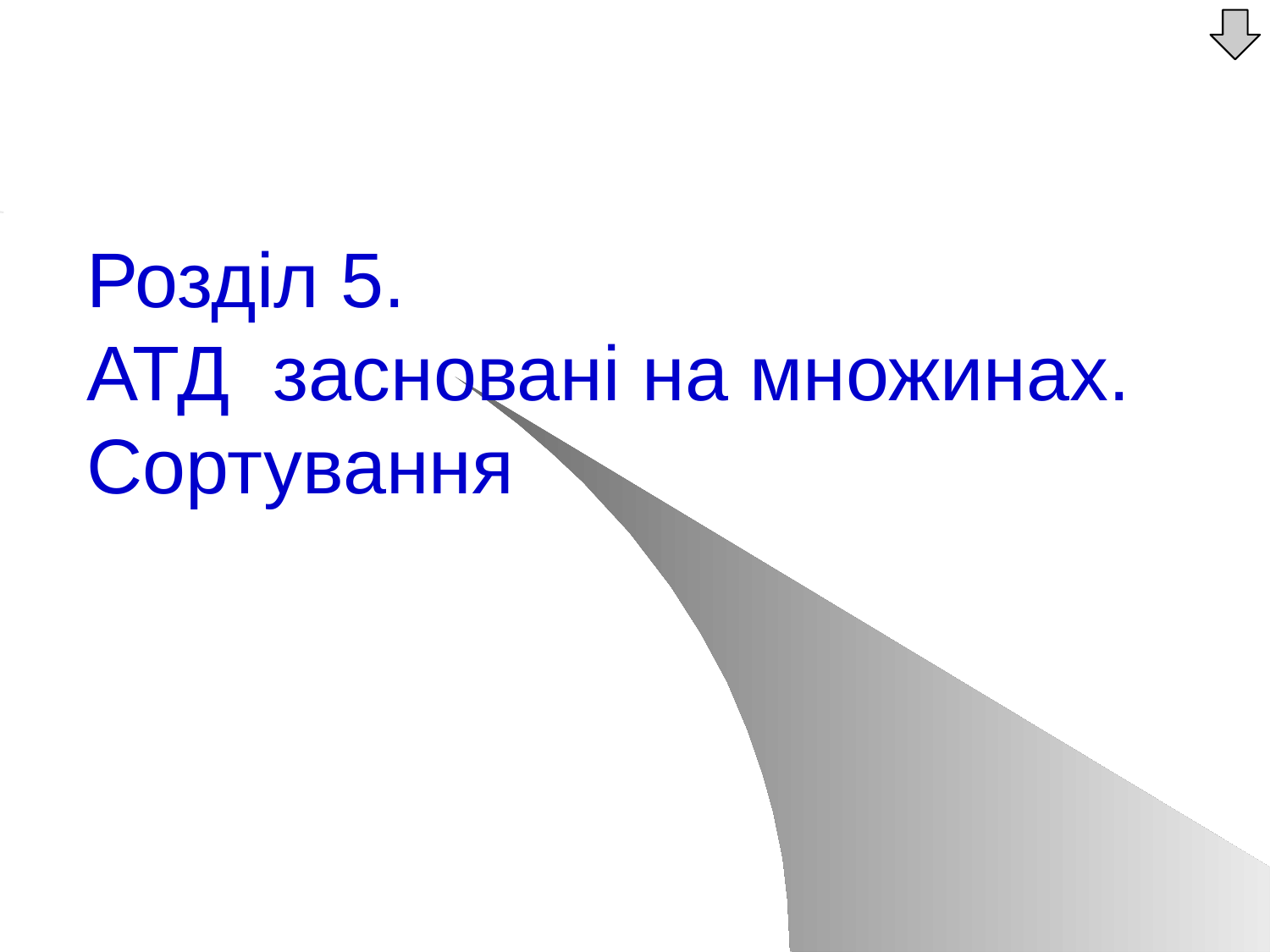

# Розділ 5. АТД  засновані на множинах. Сортування